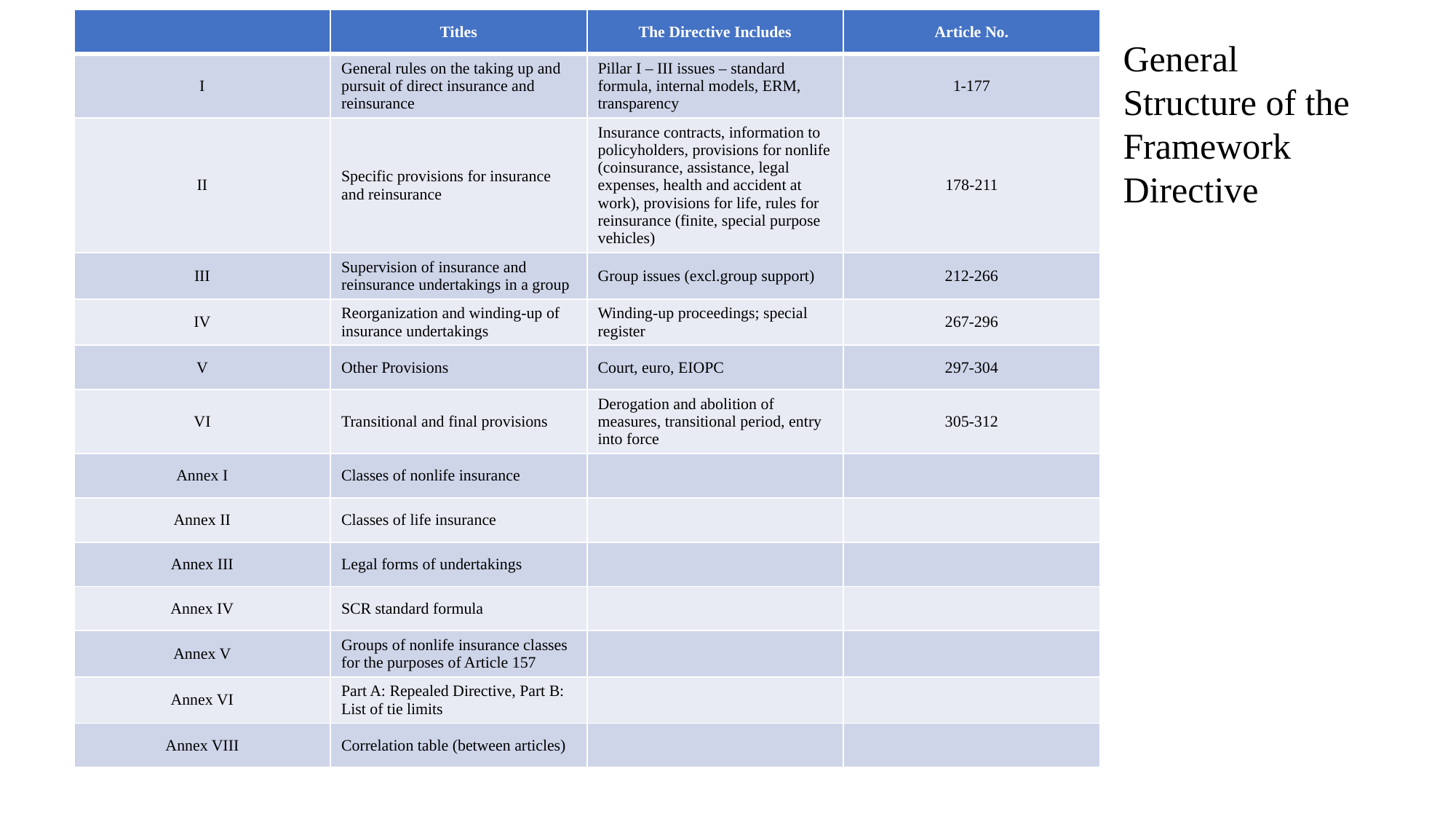

# General Structure of the Framework Directive
|  | Titles | The Directive Includes | Article No. |
| --- | --- | --- | --- |
| I | General rules on the taking up and pursuit of direct insurance and reinsurance | Pillar I – III issues – standard formula, internal models, ERM, transparency | 1-177 |
| II | Specific provisions for insurance and reinsurance | Insurance contracts, information to policyholders, provisions for nonlife (coinsurance, assistance, legal expenses, health and accident at work), provisions for life, rules for reinsurance (finite, special purpose vehicles) | 178-211 |
| III | Supervision of insurance and reinsurance undertakings in a group | Group issues (excl.group support) | 212-266 |
| IV | Reorganization and winding-up of insurance undertakings | Winding-up proceedings; special register | 267-296 |
| V | Other Provisions | Court, euro, EIOPC | 297-304 |
| VI | Transitional and final provisions | Derogation and abolition of measures, transitional period, entry into force | 305-312 |
| Annex I | Classes of nonlife insurance |  |  |
| Annex II | Classes of life insurance |  |  |
| Annex III | Legal forms of undertakings |  |  |
| Annex IV | SCR standard formula |  |  |
| Annex V | Groups of nonlife insurance classes for the purposes of Article 157 |  |  |
| Annex VI | Part A: Repealed Directive, Part B: List of tie limits |  |  |
| Annex VIII | Correlation table (between articles) |  |  |
General Structure of the Framework Directive